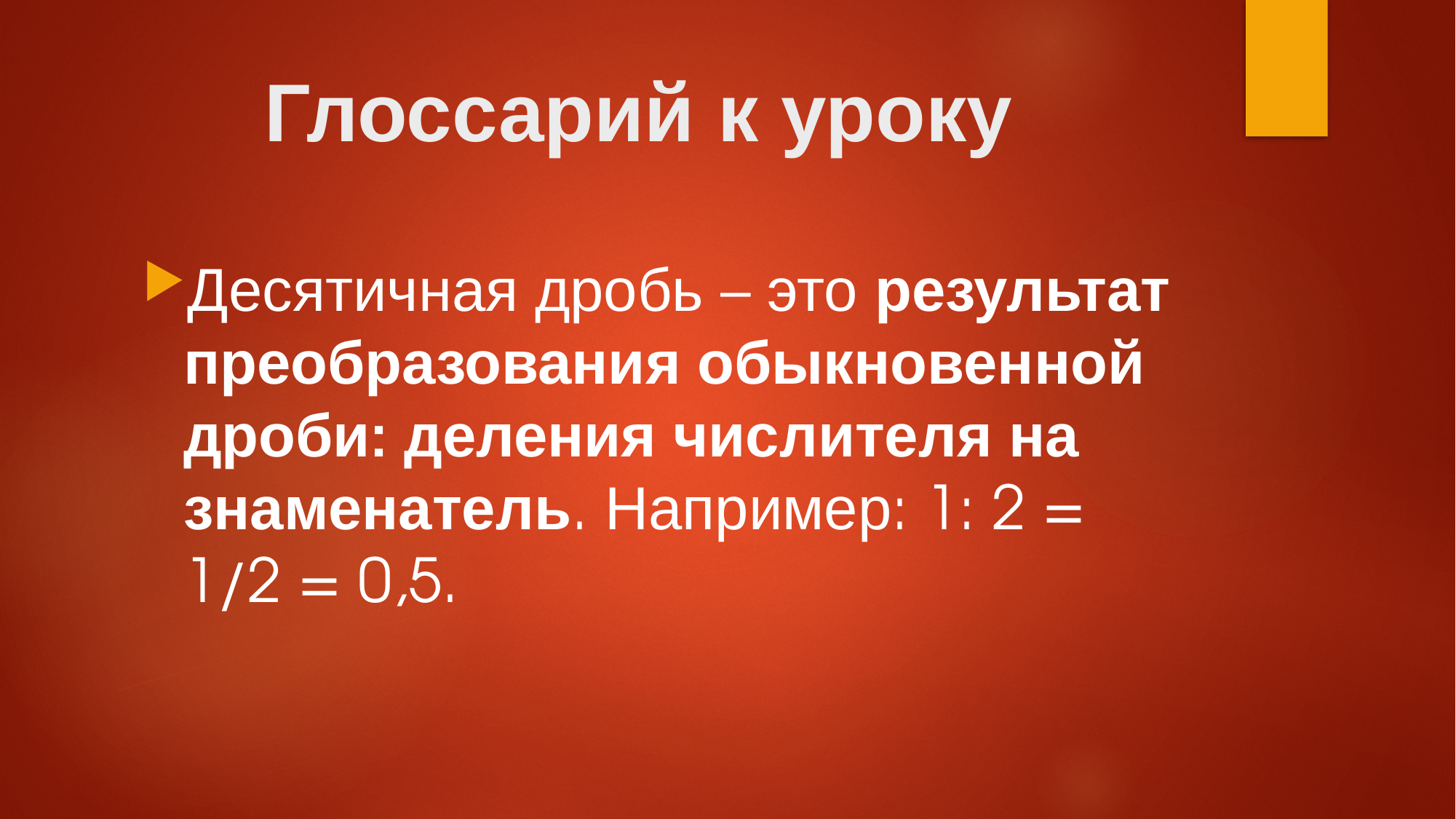

# Глоссарий к уроку
Десятичная дробь – это результат преобразования обыкновенной дроби: деления числителя на знаменатель. Например: 1: 2 = 1/2 = 0,5.